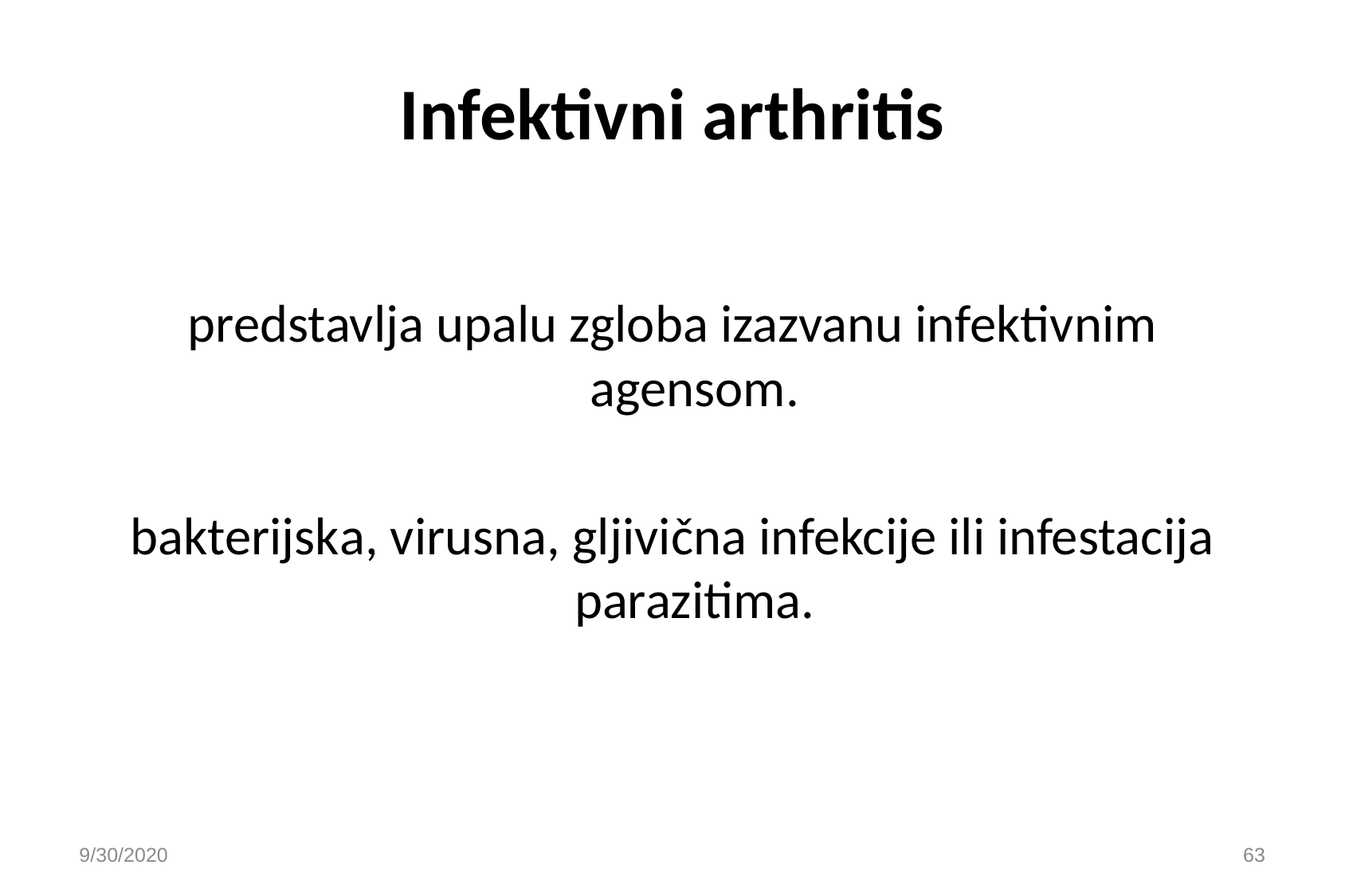

# Infektivni arthritis

predstavlja upalu zgloba izazvanu infektivnim agensom.

bakterijska, virusna, gljivična infekcije ili infestacija parazitima.
9/30/2020
63